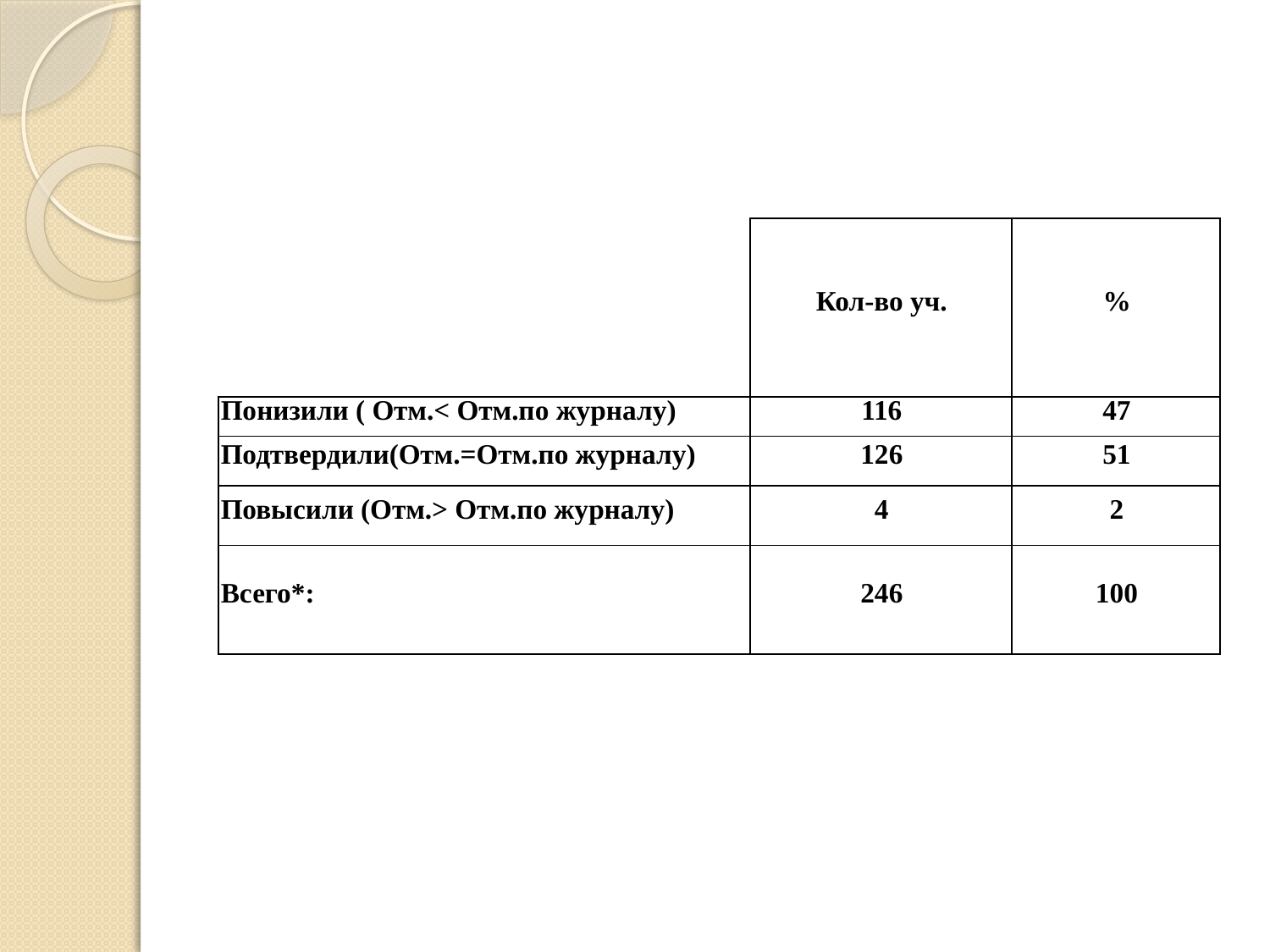

#
|  | Кол-во уч. | % |
| --- | --- | --- |
| Понизили ( Отм.< Отм.по журналу) | 116 | 47 |
| Подтвердили(Отм.=Отм.по журналу) | 126 | 51 |
| Повысили (Отм.> Отм.по журналу) | 4 | 2 |
| Всего\*: | 246 | 100 |